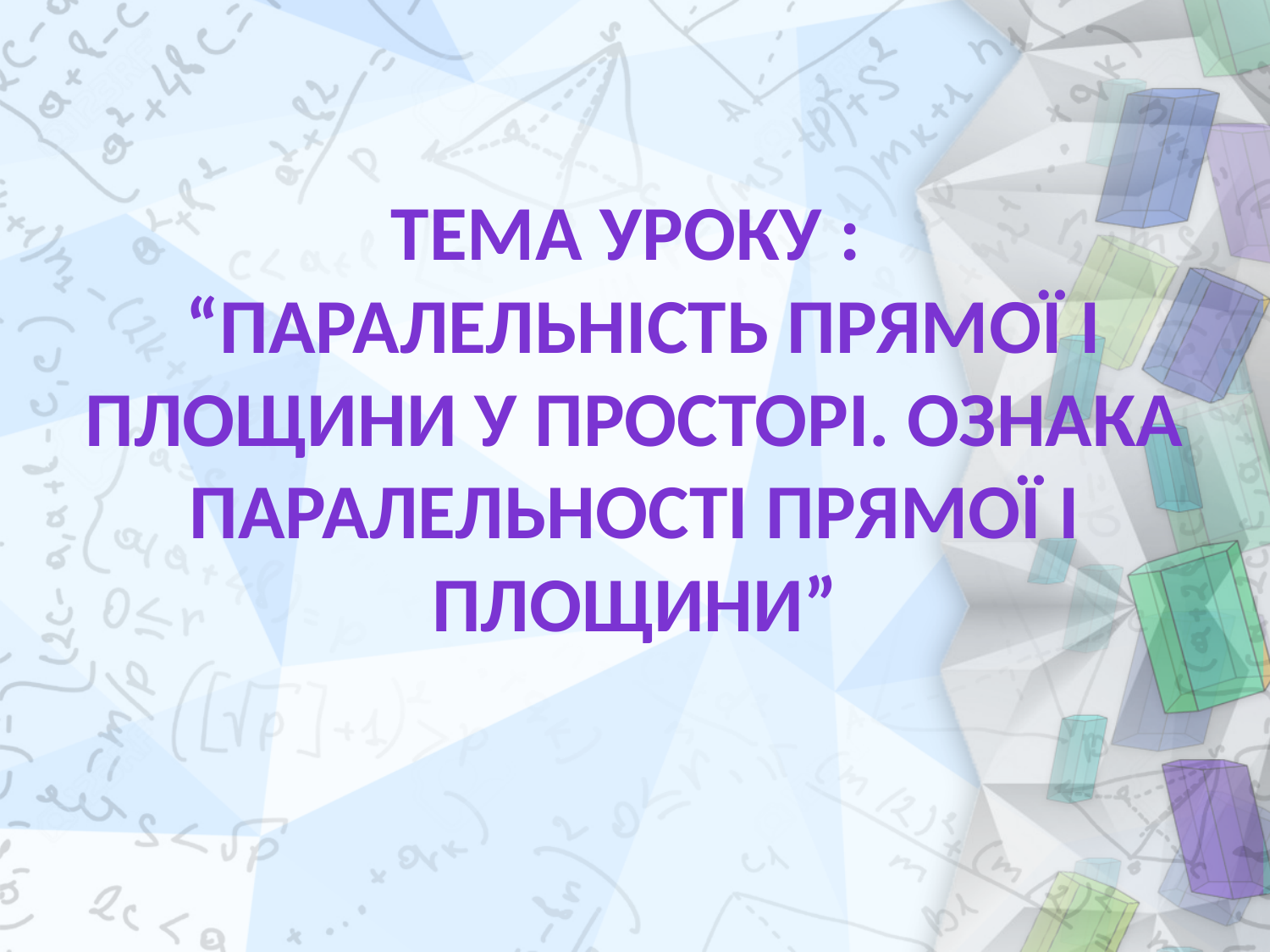

Тема уроку :
 “Паралельність прямої і площини у просторі. Ознака паралельності прямої і площини”